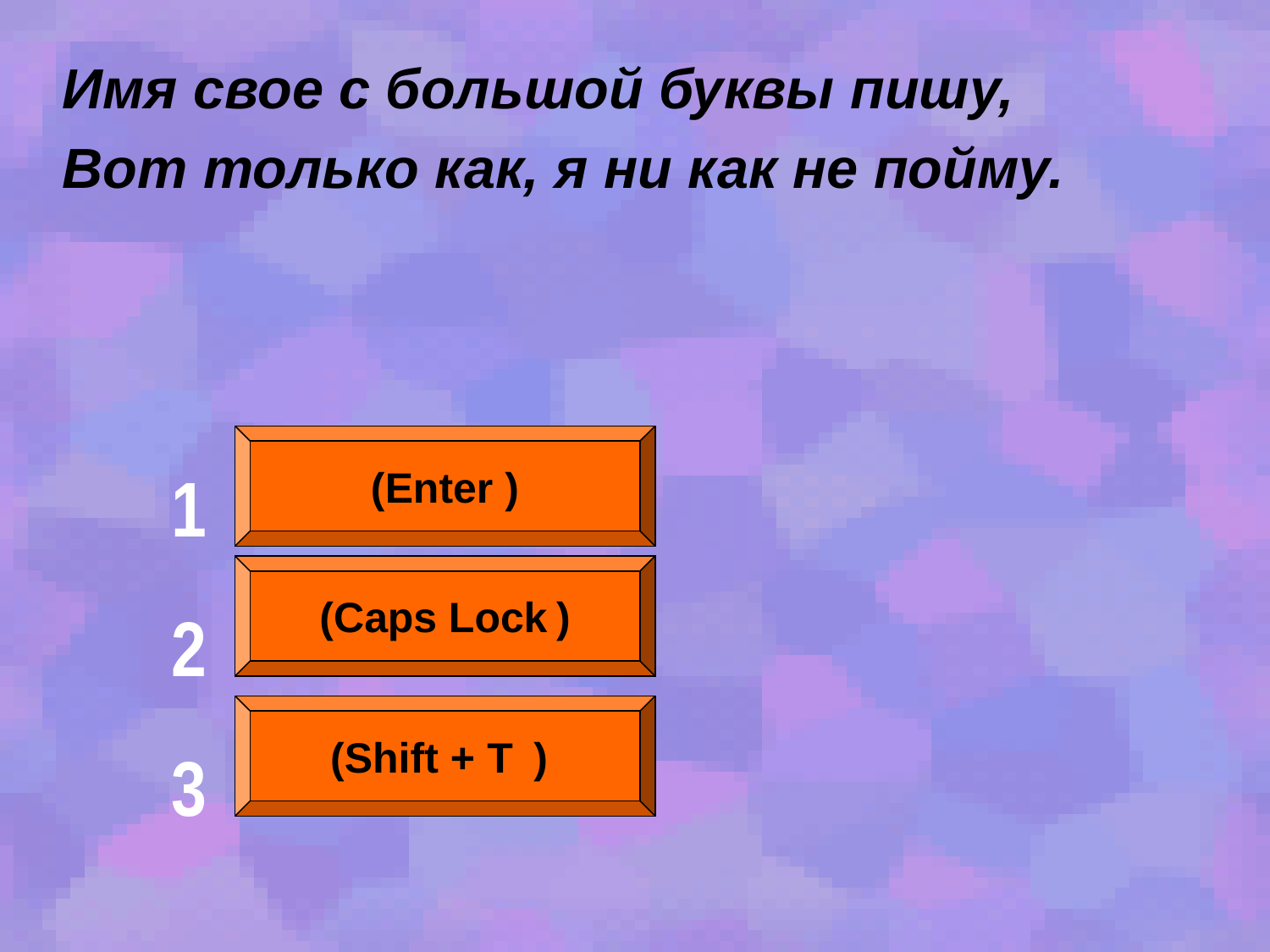

Имя свое с большой буквы пишу,
Вот только как, я ни как не пойму.

1
2
3
(Enter )
(Caps Lock )
(Shift + Т  )